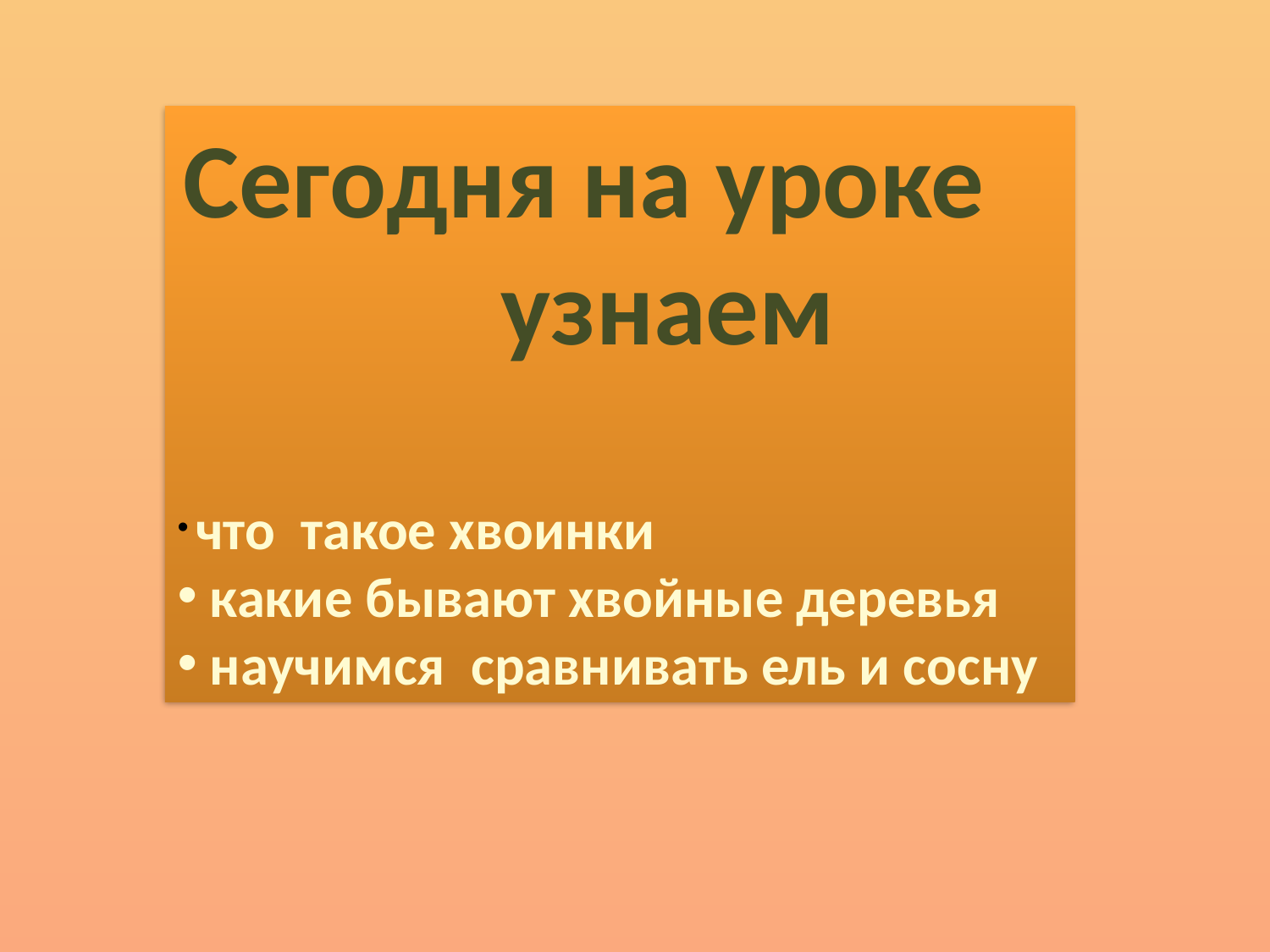

Сегодня на уроке        узнаем

 что  такое хвоинки
 какие бывают хвойные деревья
 научимся  сравнивать ель и сосну